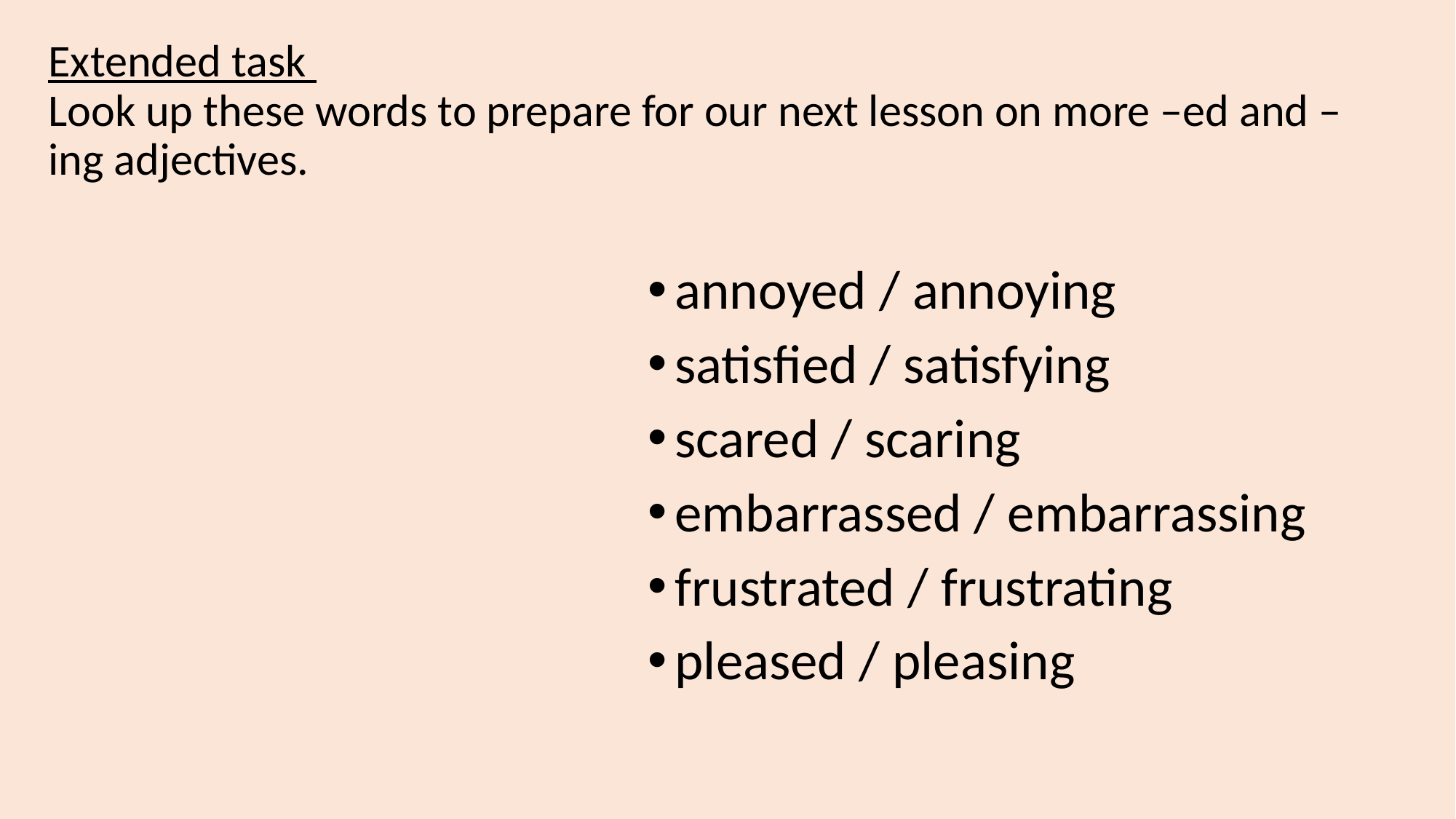

# Extended task Look up these words to prepare for our next lesson on more –ed and –ing adjectives.
annoyed / annoying
satisfied / satisfying
scared / scaring
embarrassed / embarrassing
frustrated / frustrating
pleased / pleasing